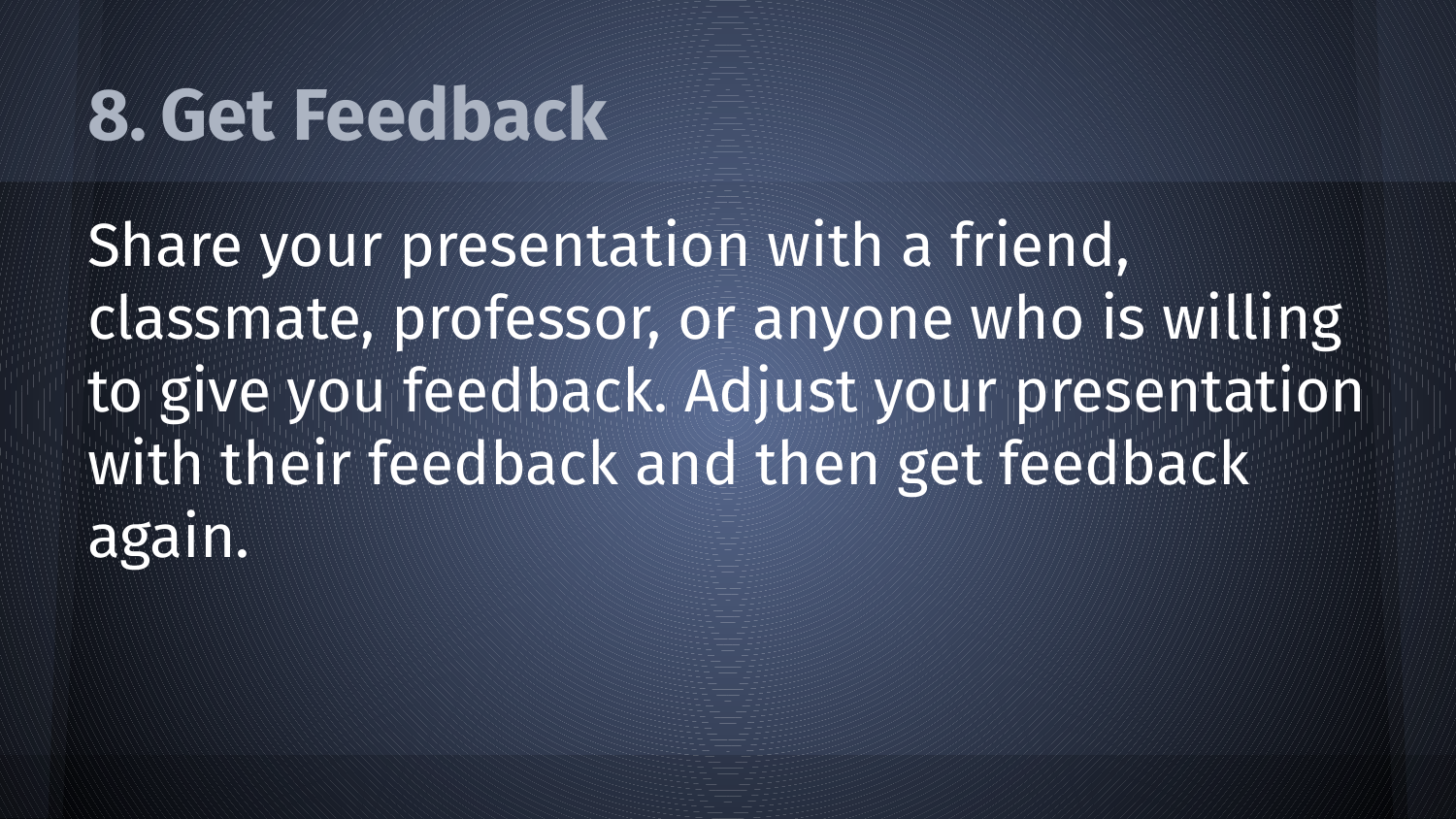

# Get Feedback
Share your presentation with a friend, classmate, professor, or anyone who is willing to give you feedback. Adjust your presentation with their feedback and then get feedback again.